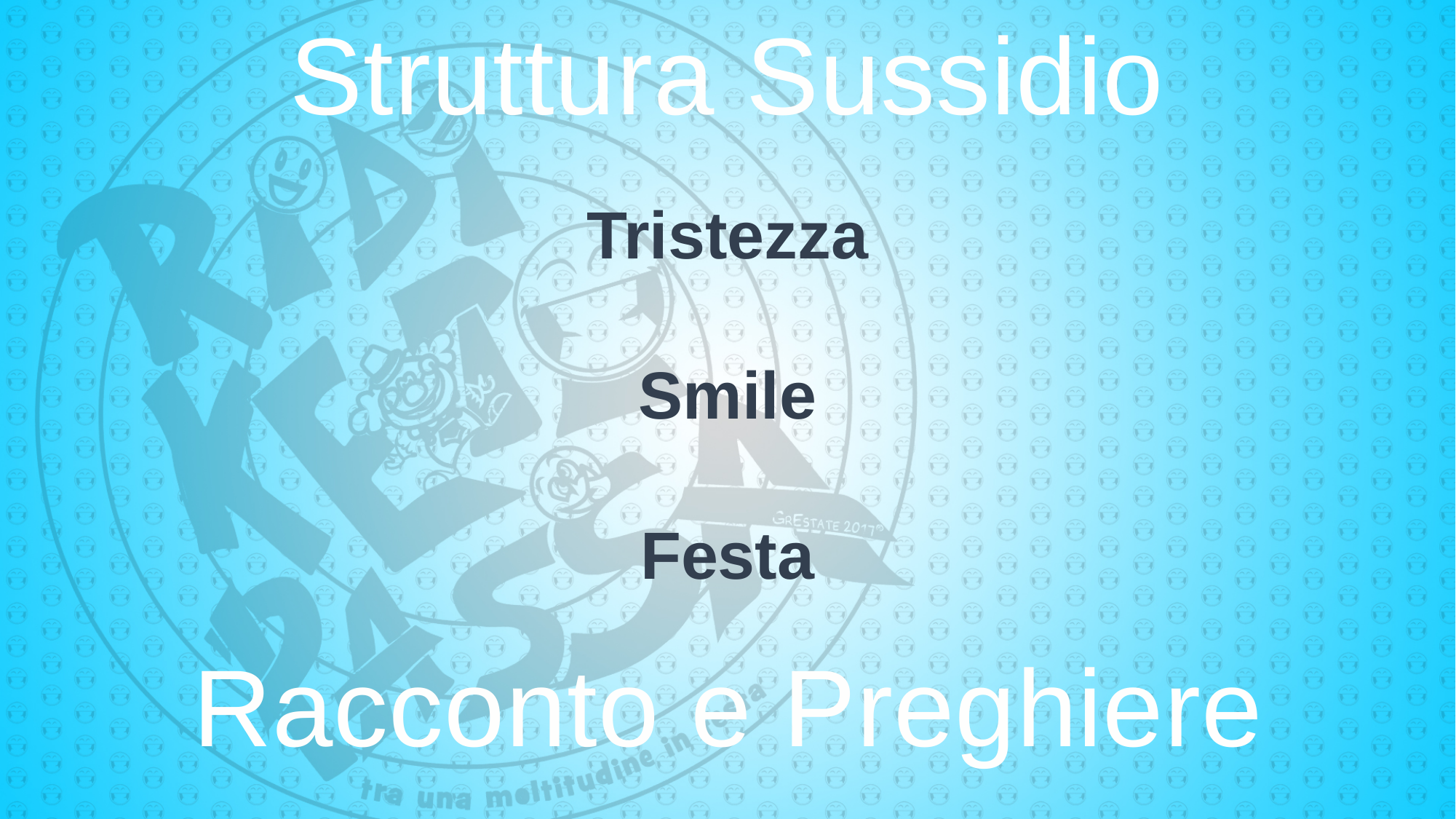

Struttura Sussidio
Tristezza

Smile

Festa
Racconto e Preghiere